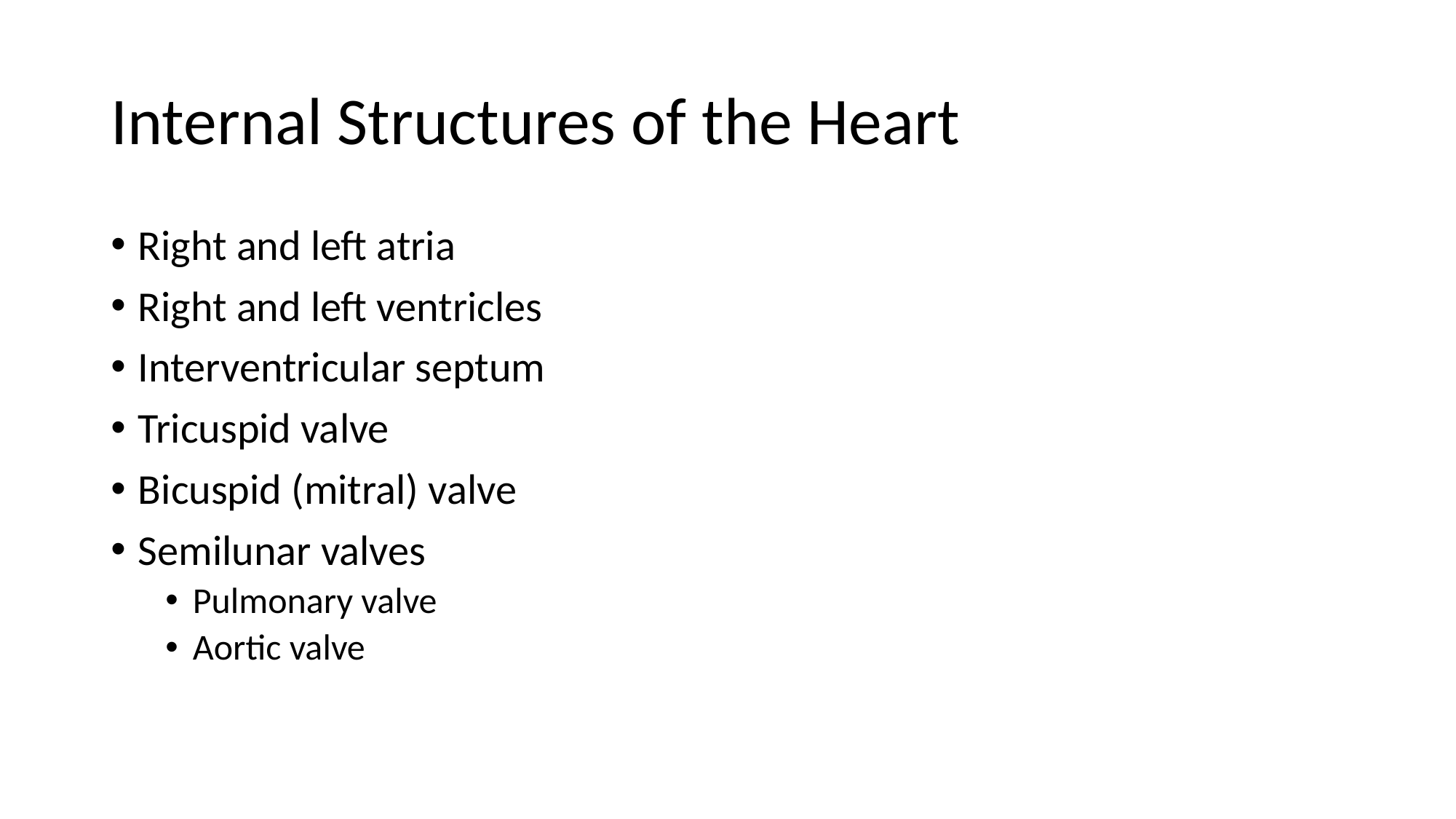

# Internal Structures of the Heart
Right and left atria
Right and left ventricles
Interventricular septum
Tricuspid valve
Bicuspid (mitral) valve
Semilunar valves
Pulmonary valve
Aortic valve